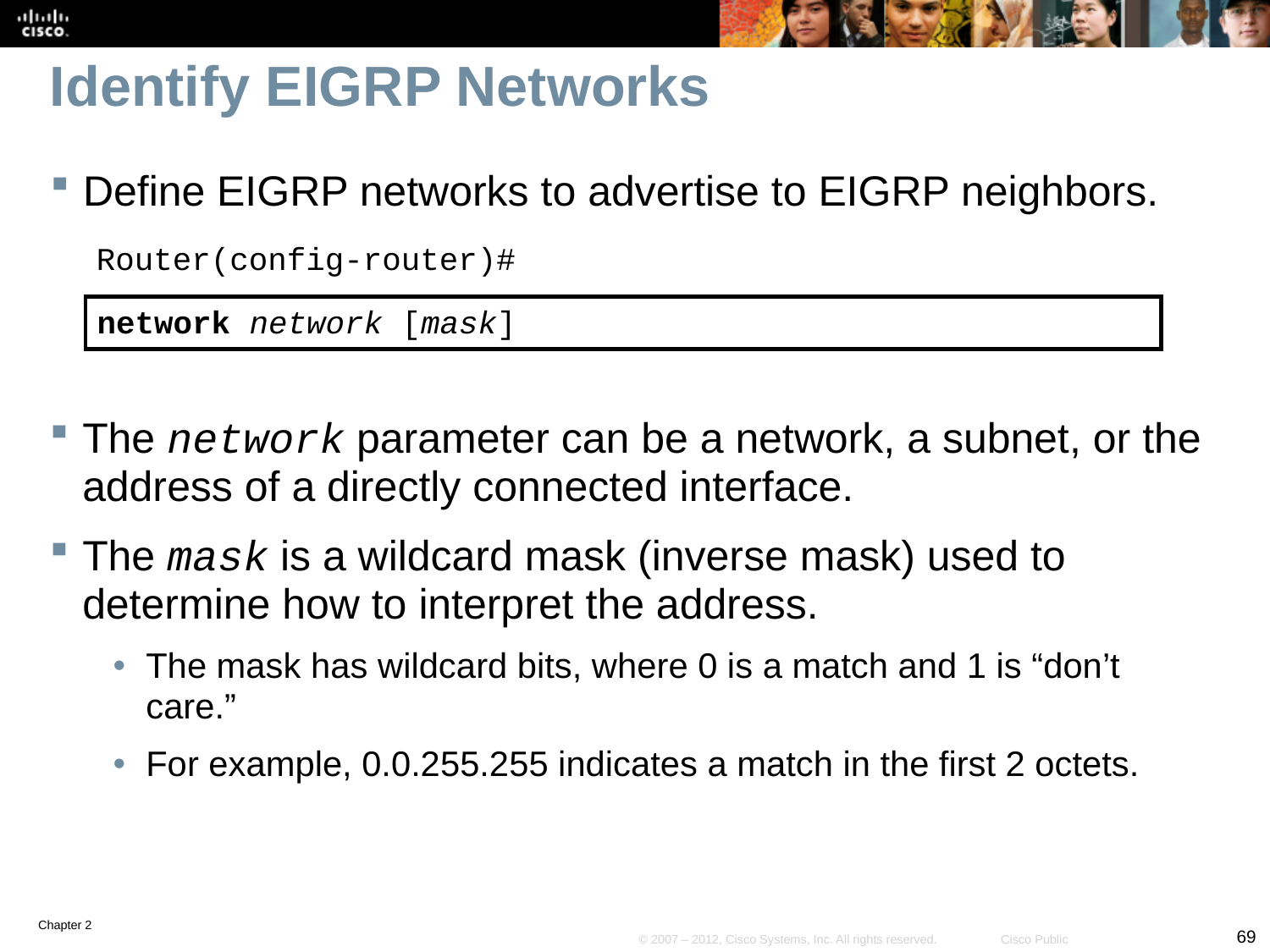

# Identify EIGRP Networks
Define EIGRP networks to advertise to EIGRP neighbors.

Router(config-router)#
network network [mask]
The network parameter can be a network, a subnet, or the address of a directly connected interface.
The mask is a wildcard mask (inverse mask) used to determine how to interpret the address.
The mask has wildcard bits, where 0 is a match and 1 is “don’t care.”
For example, 0.0.255.255 indicates a match in the first 2 octets.